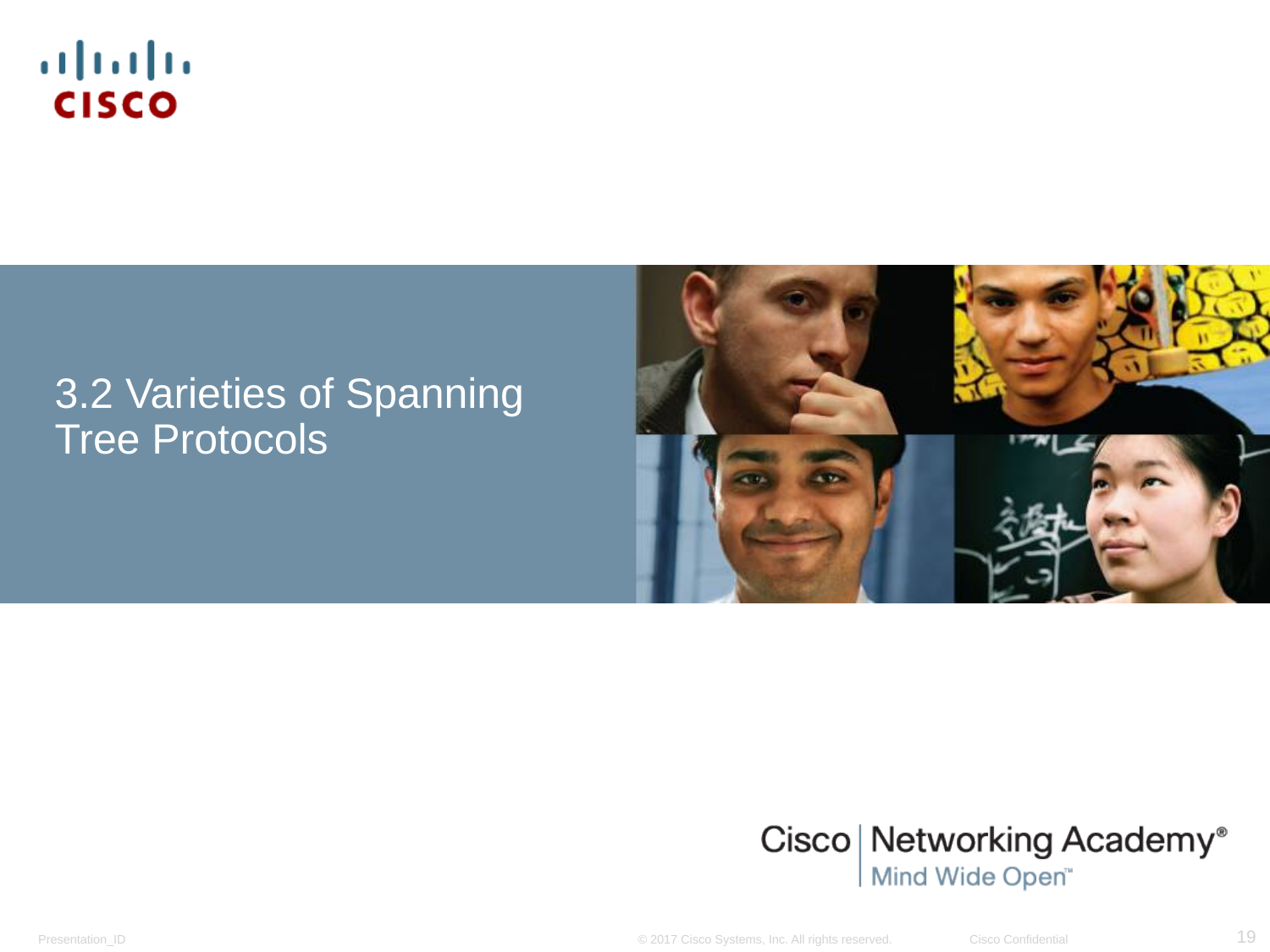

# 3.2 Varieties of Spanning Tree Protocols